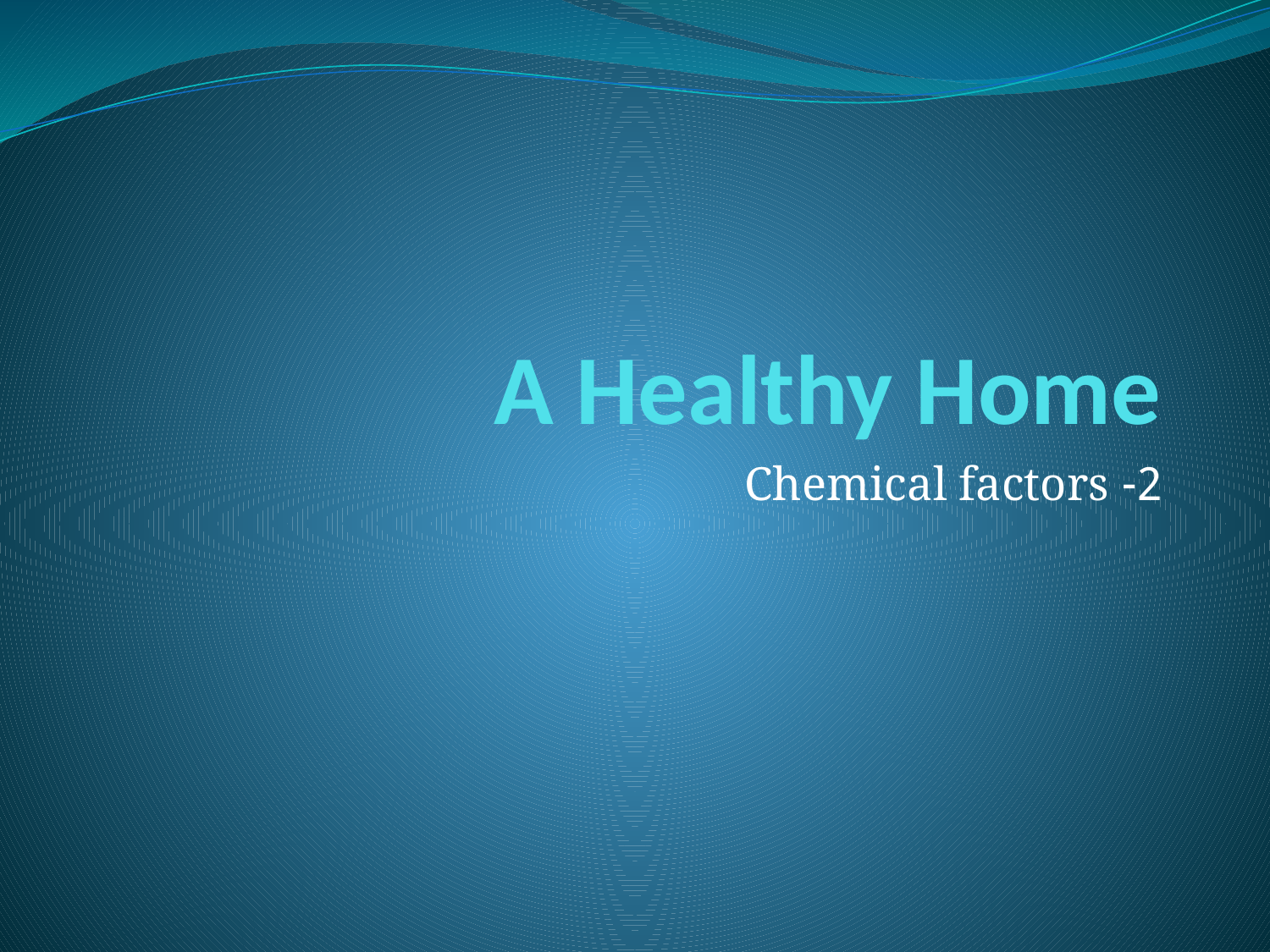

# A Healthy Home
2- Chemical factors